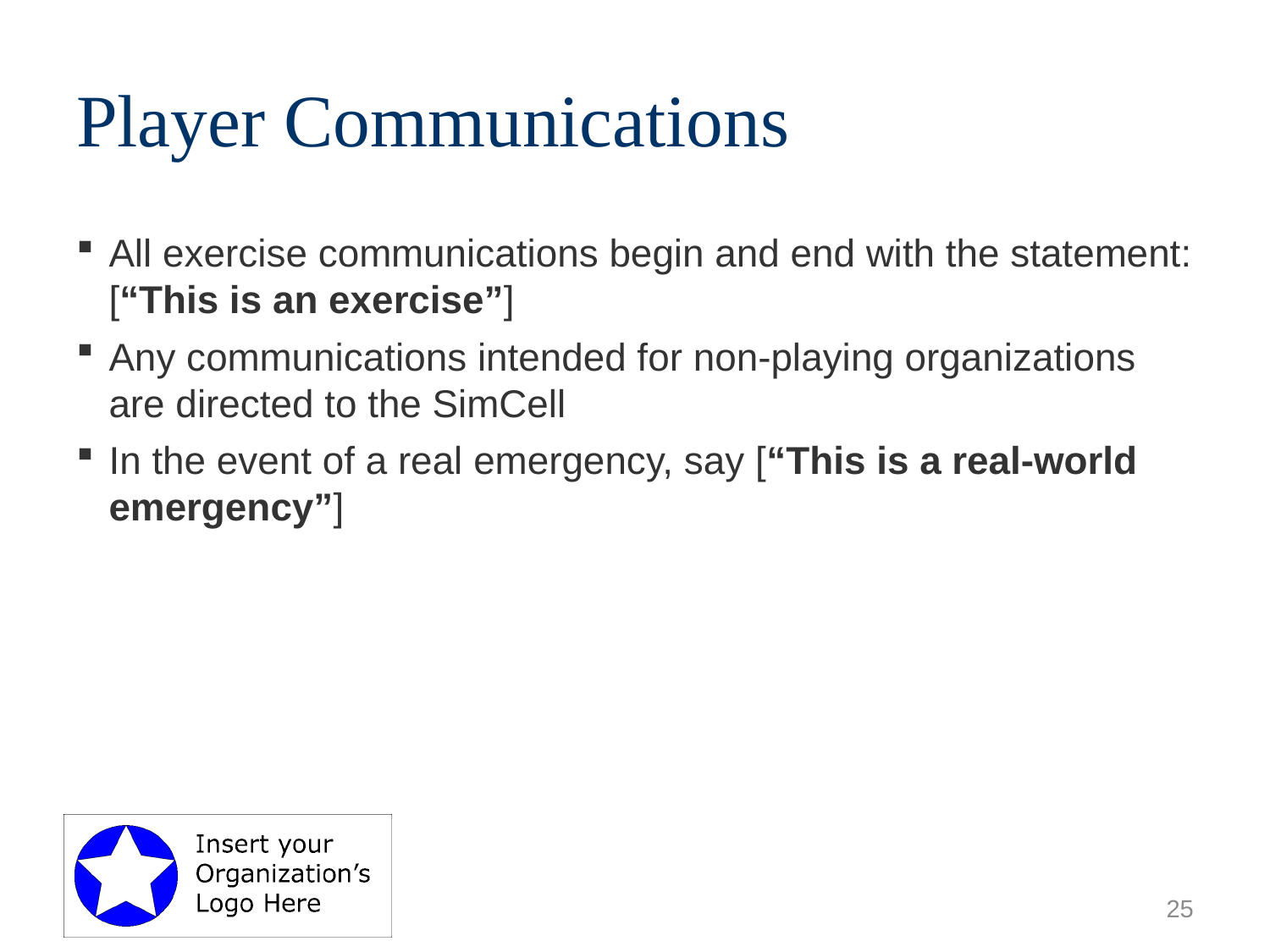

# Player Communications
All exercise communications begin and end with the statement: [“This is an exercise”]
Any communications intended for non-playing organizations are directed to the SimCell
In the event of a real emergency, say [“This is a real-world emergency”]
25